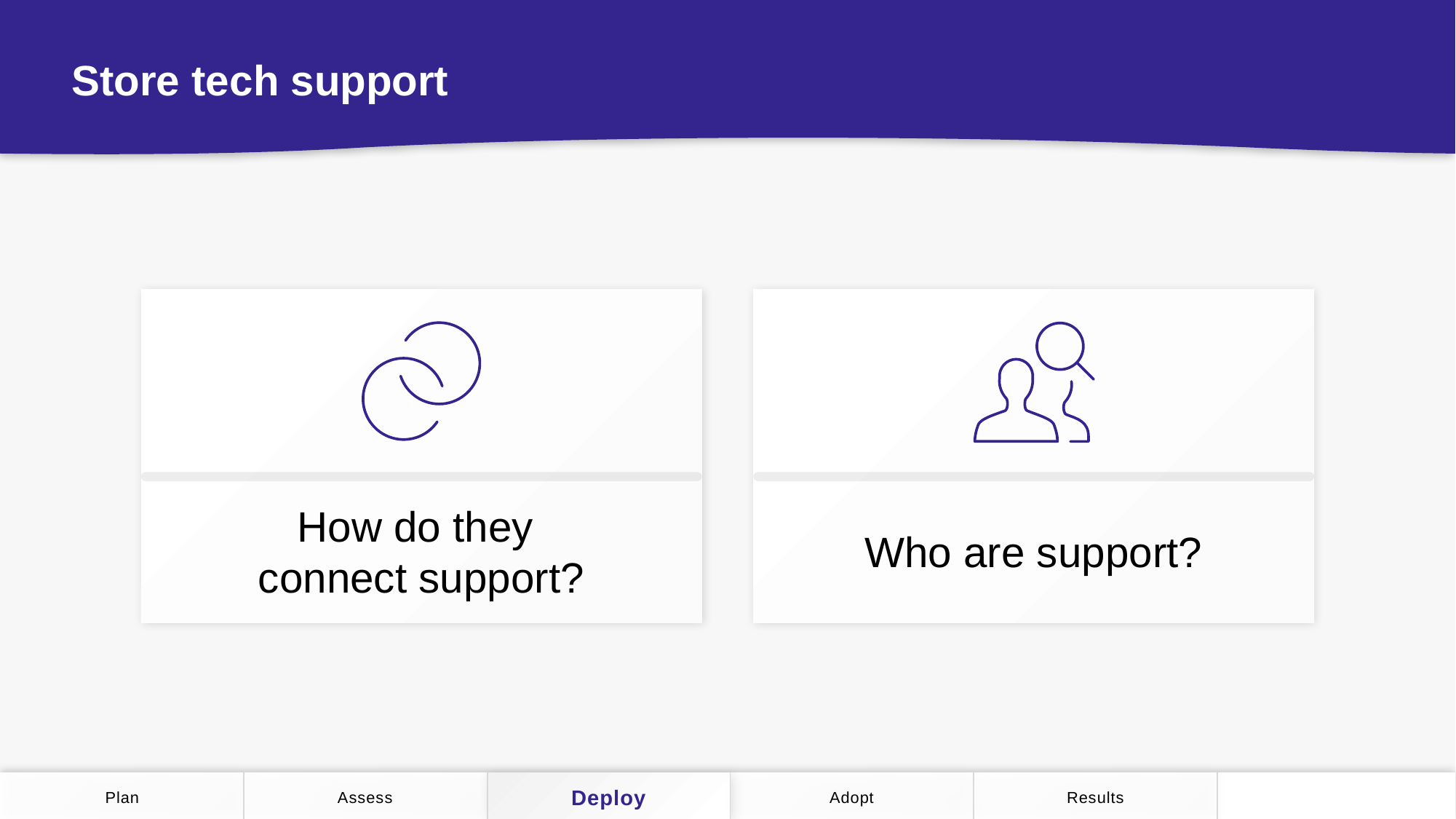

Store tech support

How do they
connect support?
Who are support?